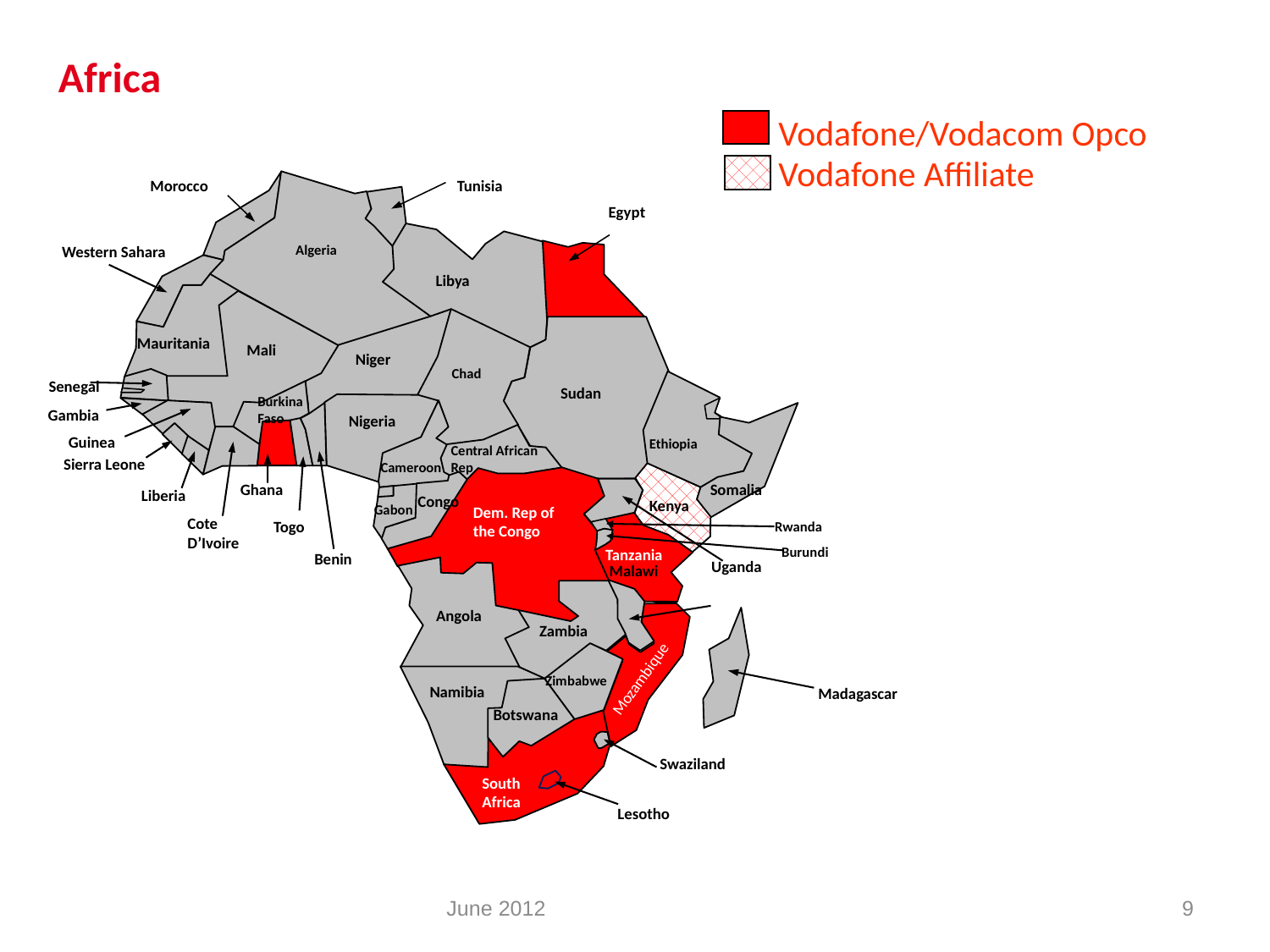

Africa

Vodafone/Vodacom Opco
Vodafone Affiliate

Morocco
Tunisia

Egypt

Algeria

Western Sahara

Libya

Mauritania
Mali
Niger
Chad

Senegal

Sudan

Burkina Faso

Gambia

Nigeria

Guinea

Ethiopia
Central African Rep

Sierra Leone

Cameroon

Ghana
Somalia

Liberia

Congo

Kenya
Gabon
Dem. Rep of the Congo

Cote D’Ivoire
Togo
Rwanda

Burundi
Tanzania
Benin
Uganda
Malawi

Angola

Zambia

Mozambique
Zimbabwe

Namibia
Madagascar

Botswana

Swaziland
South Africa

Lesotho
June 2012
9